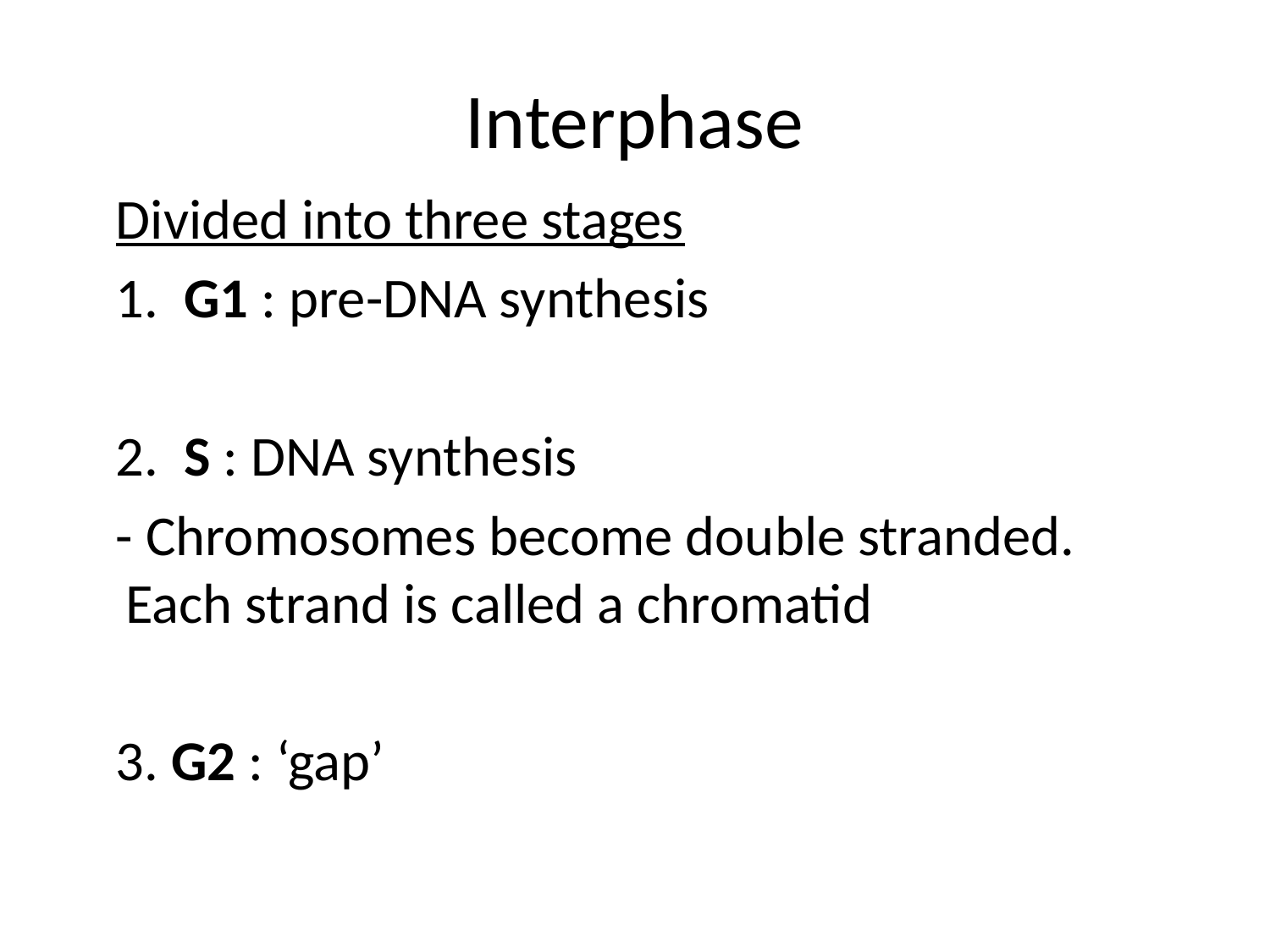

# Interphase
   Divided into three stages
   1.  G1 : pre-DNA synthesis

   2.  S : DNA synthesis
   - Chromosomes become double stranded. Each strand is called a chromatid

   3. G2 : ‘gap’